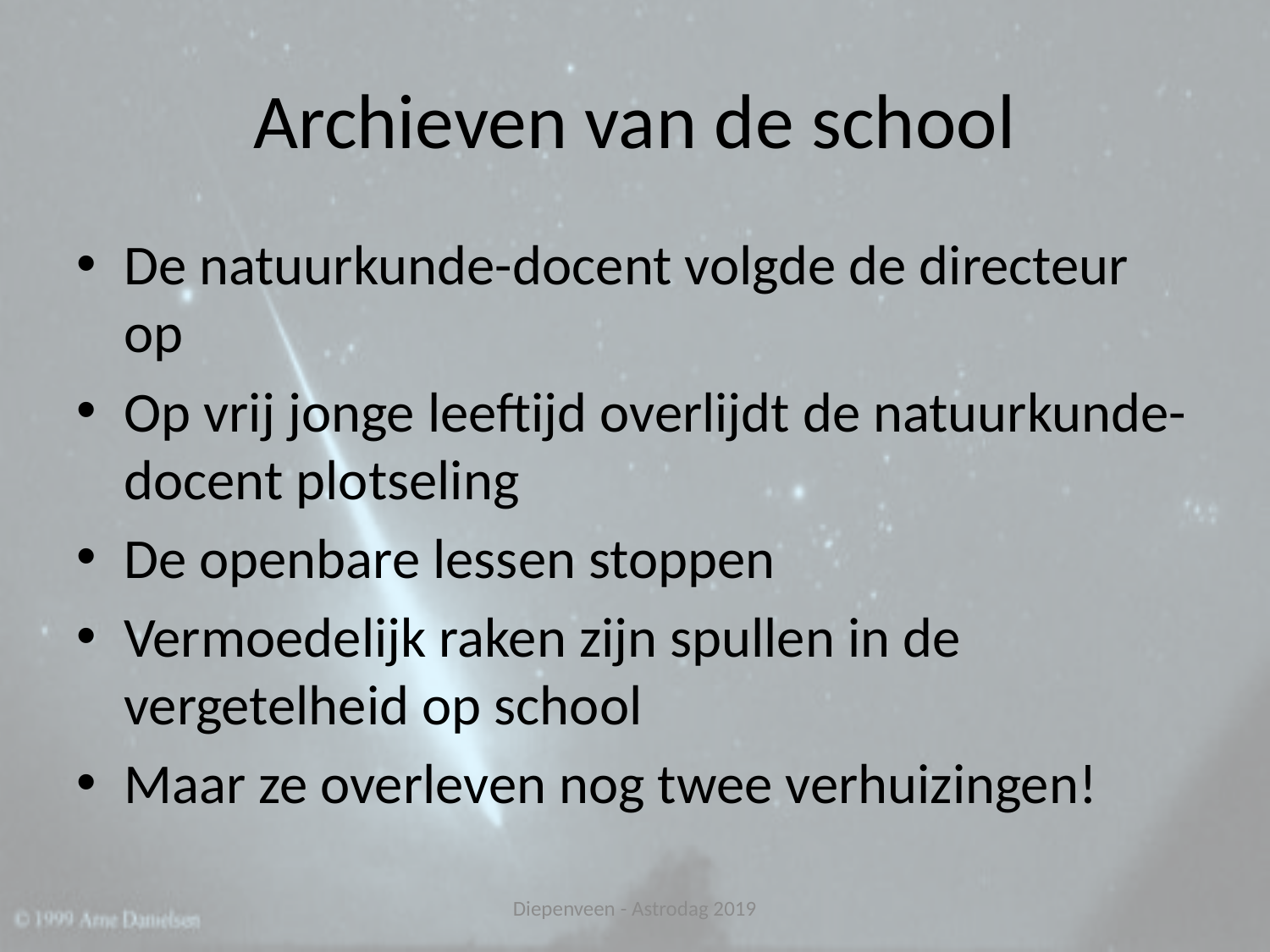

# Archieven van de school
De natuurkunde-docent volgde de directeur op
Op vrij jonge leeftijd overlijdt de natuurkunde-docent plotseling
De openbare lessen stoppen
Vermoedelijk raken zijn spullen in de vergetelheid op school
Maar ze overleven nog twee verhuizingen!
Diepenveen - Astrodag 2019